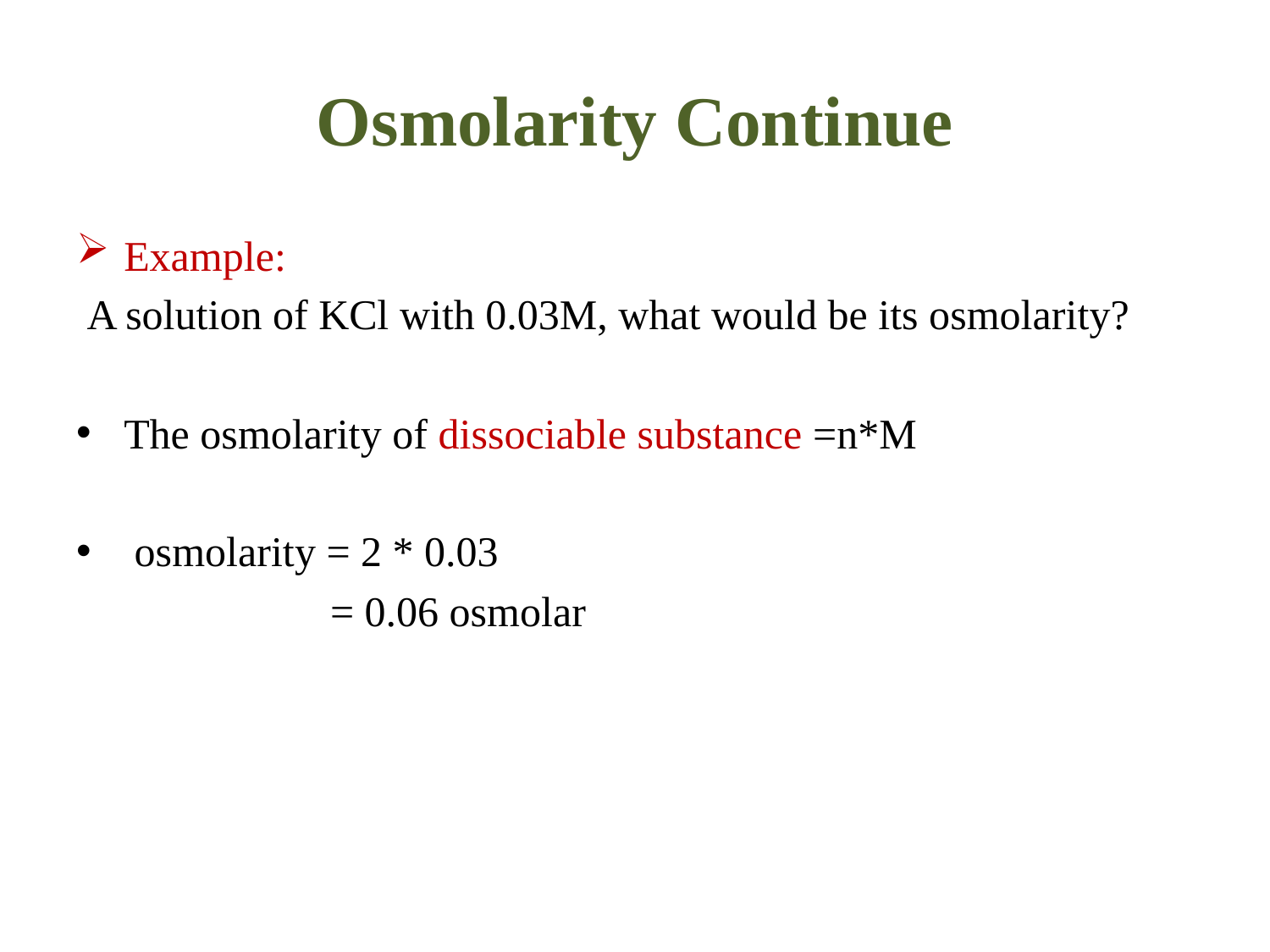

# Osmolarity Continue
Example:
 A solution of KCl with 0.03M, what would be its osmolarity?

The osmolarity of dissociable substance =n*M

 osmolarity = 2 * 0.03
                        = 0.06 osmolar